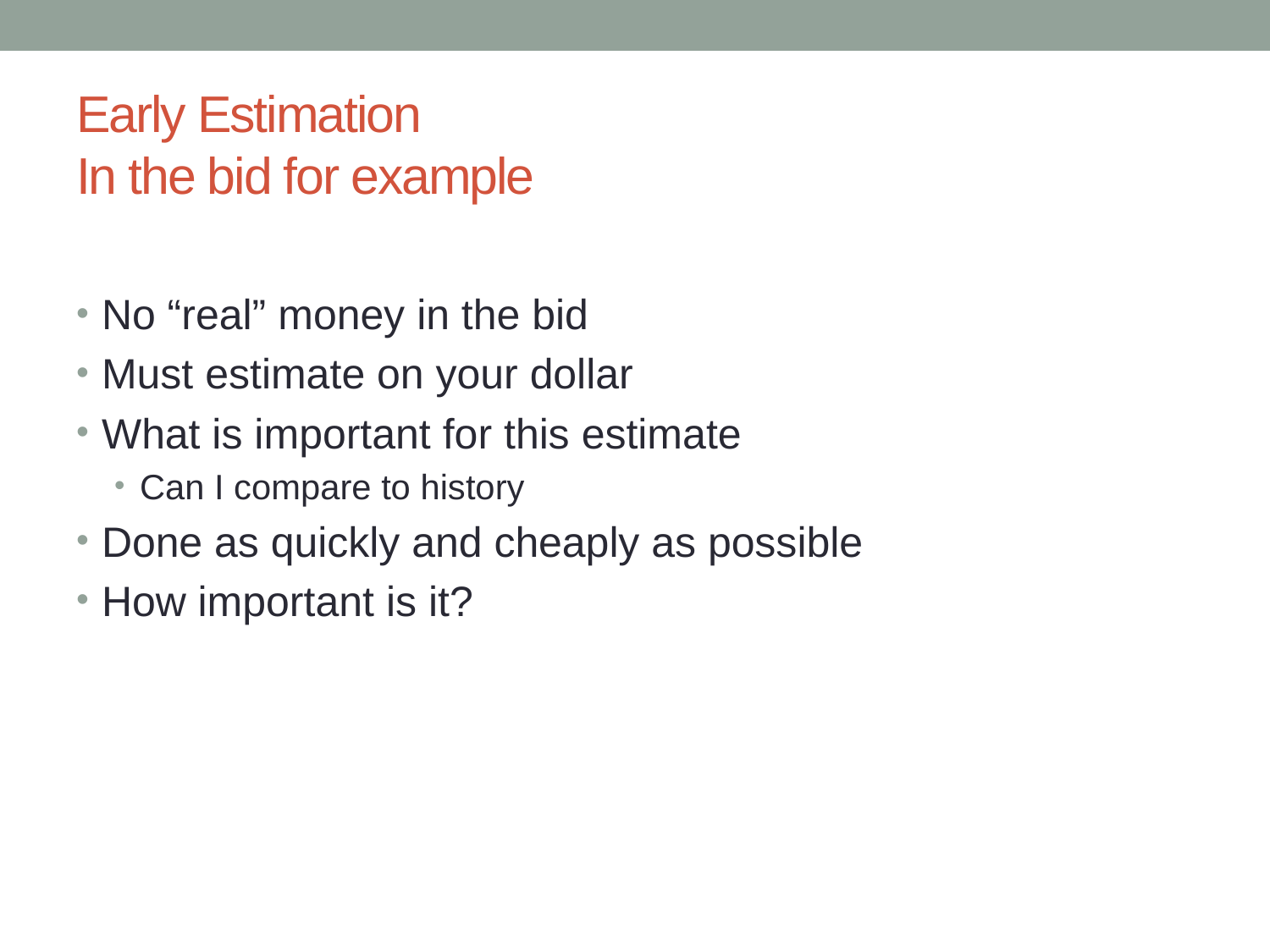

# Early Estimation In the bid for example

No “real” money in the bid
Must estimate on your dollar
What is important for this estimate
Can I compare to history
Done as quickly and cheaply as possible
How important is it?